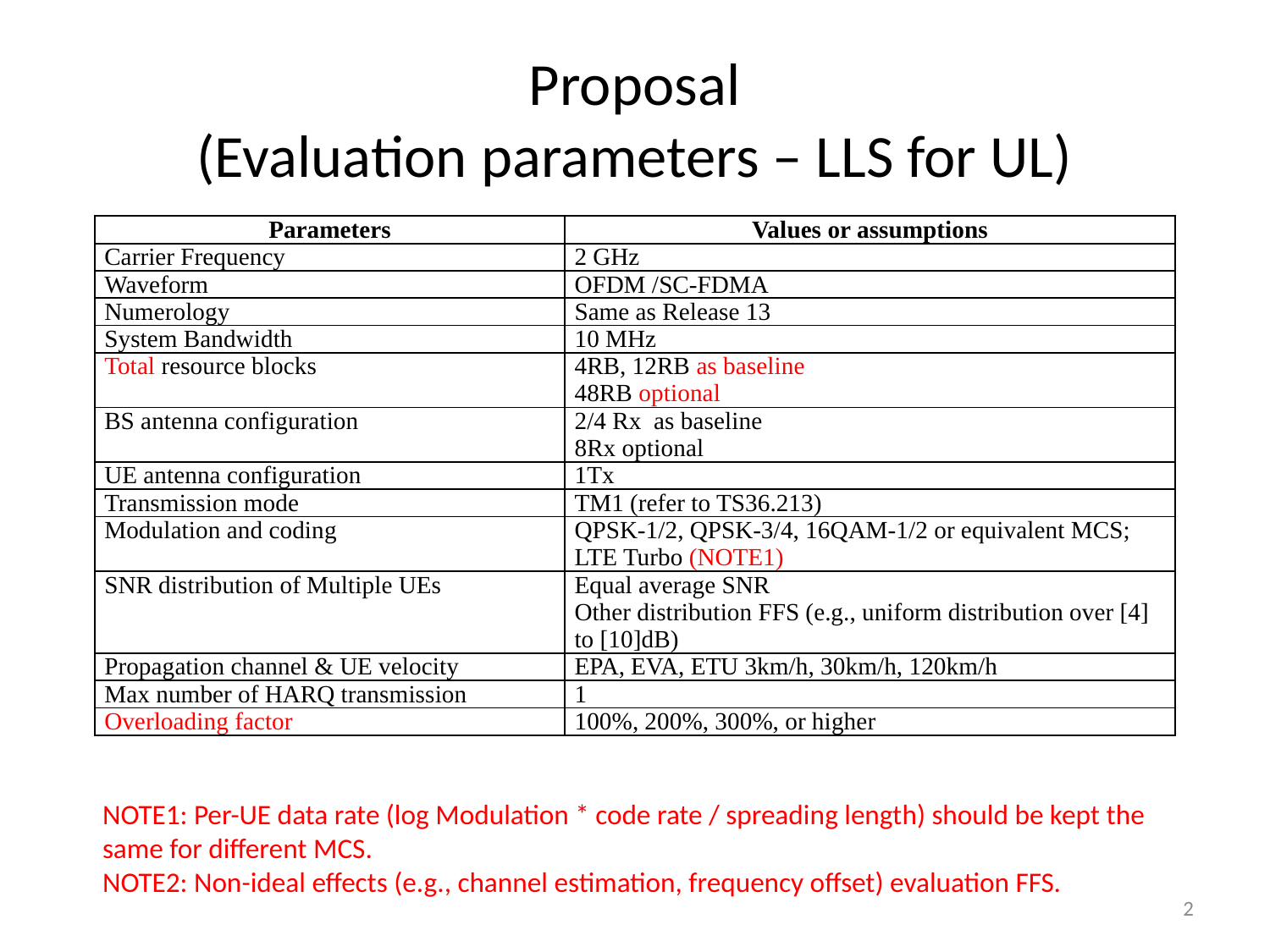

# Proposal (Evaluation parameters – LLS for UL)
| Parameters | Values or assumptions |
| --- | --- |
| Carrier Frequency | 2 GHz |
| Waveform | OFDM /SC-FDMA |
| Numerology | Same as Release 13 |
| System Bandwidth | 10 MHz |
| Total resource blocks | 4RB, 12RB as baseline 48RB optional |
| BS antenna configuration | 2/4 Rx as baseline 8Rx optional |
| UE antenna configuration | 1Tx |
| Transmission mode | TM1 (refer to TS36.213) |
| Modulation and coding | QPSK-1/2, QPSK-3/4, 16QAM-1/2 or equivalent MCS; LTE Turbo (NOTE1) |
| SNR distribution of Multiple UEs | Equal average SNR Other distribution FFS (e.g., uniform distribution over [4] to [10]dB) |
| Propagation channel & UE velocity | EPA, EVA, ETU 3km/h, 30km/h, 120km/h |
| Max number of HARQ transmission | 1 |
| Overloading factor | 100%, 200%, 300%, or higher |
NOTE1: Per-UE data rate (log Modulation * code rate / spreading length) should be kept the same for different MCS.
NOTE2: Non-ideal effects (e.g., channel estimation, frequency offset) evaluation FFS.
2